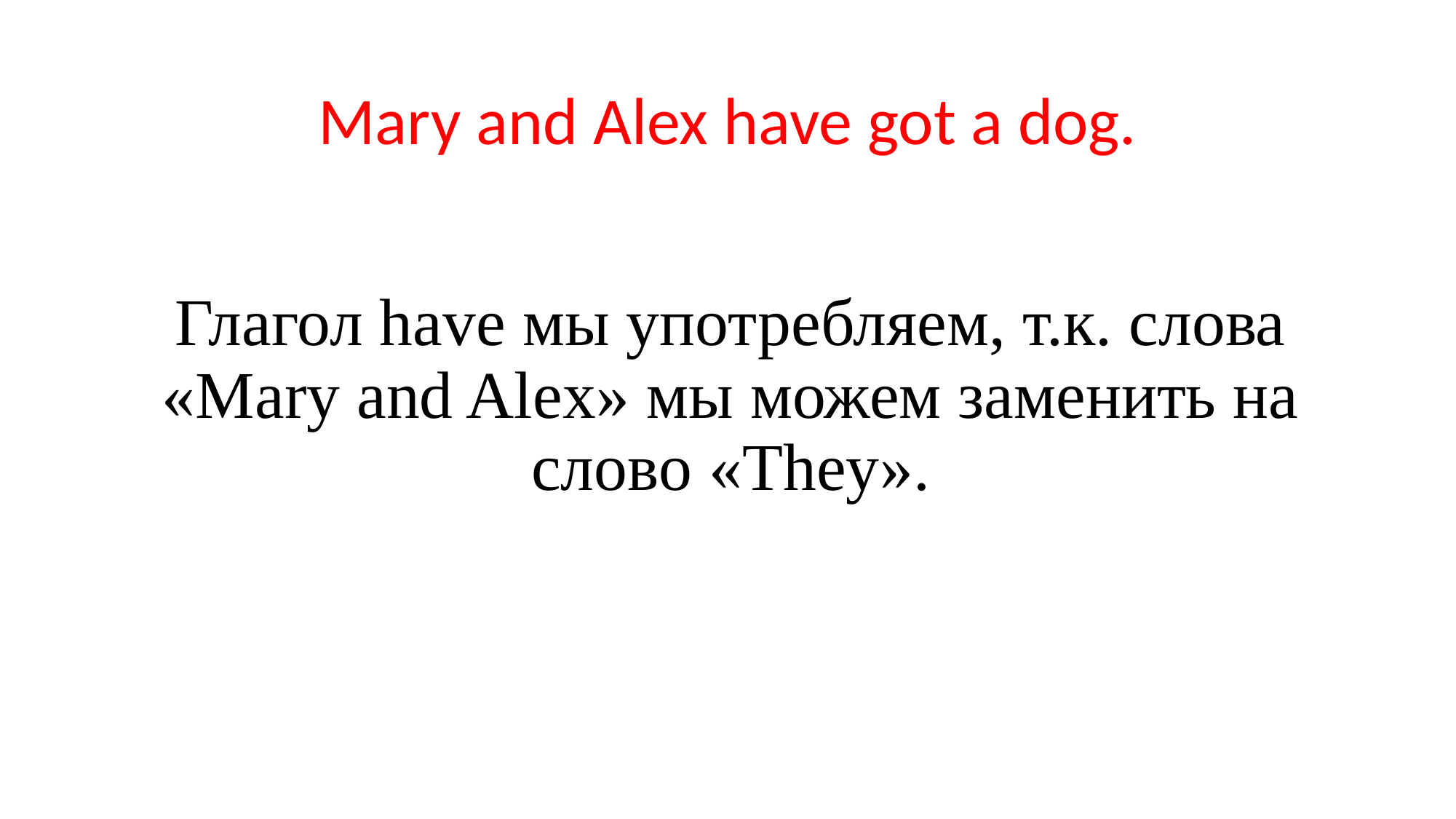

# Mary and Alex have got a dog.
Глагол have мы употребляем, т.к. слова «Mary and Alex» мы можем заменить на слово «They».